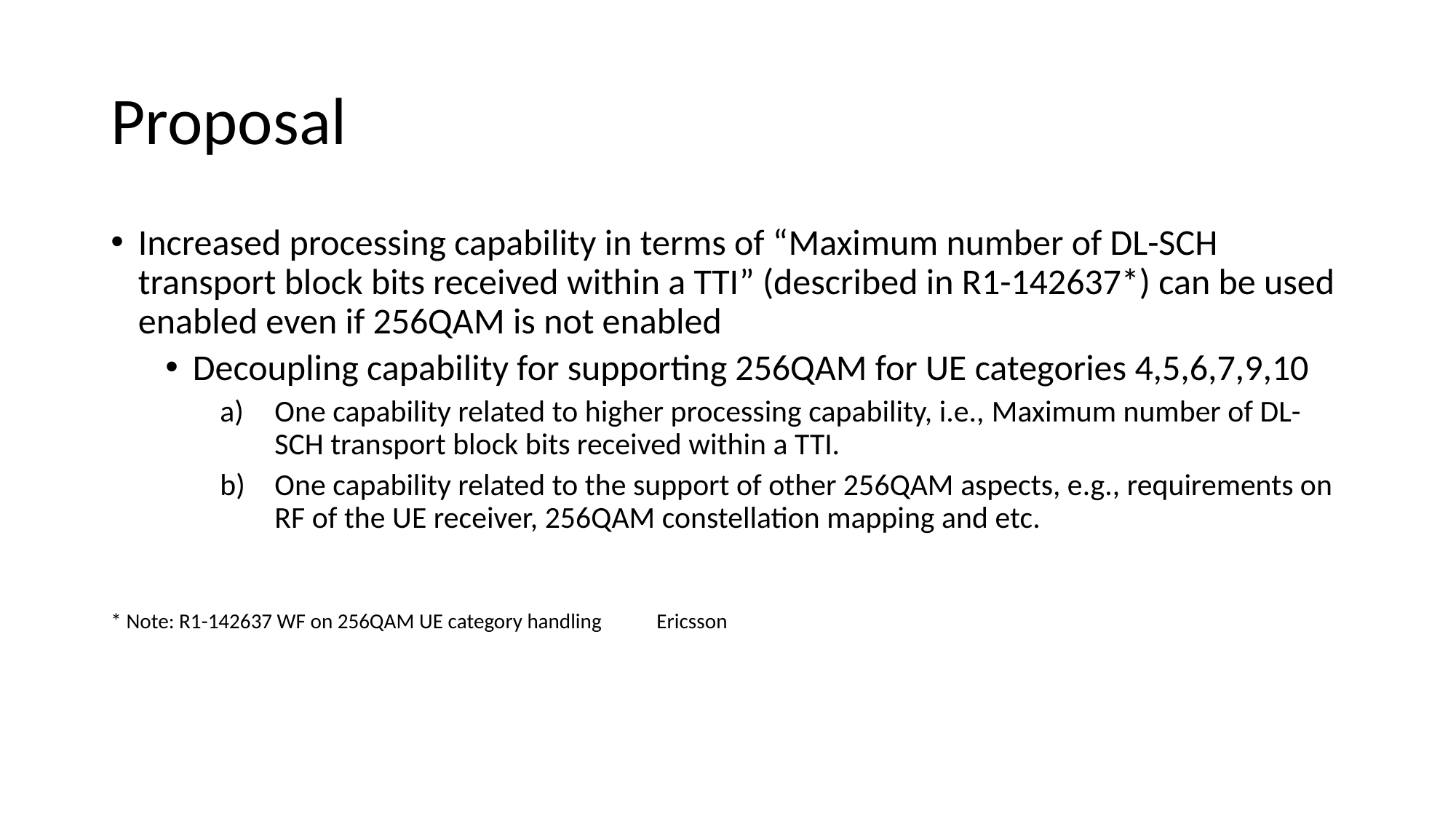

# Proposal
Increased processing capability in terms of “Maximum number of DL-SCH transport block bits received within a TTI” (described in R1-142637*) can be used enabled even if 256QAM is not enabled
Decoupling capability for supporting 256QAM for UE categories 4,5,6,7,9,10
One capability related to higher processing capability, i.e., Maximum number of DL-SCH transport block bits received within a TTI.
One capability related to the support of other 256QAM aspects, e.g., requirements on RF of the UE receiver, 256QAM constellation mapping and etc.

* Note: R1-142637 WF on 256QAM UE category handling 	Ericsson